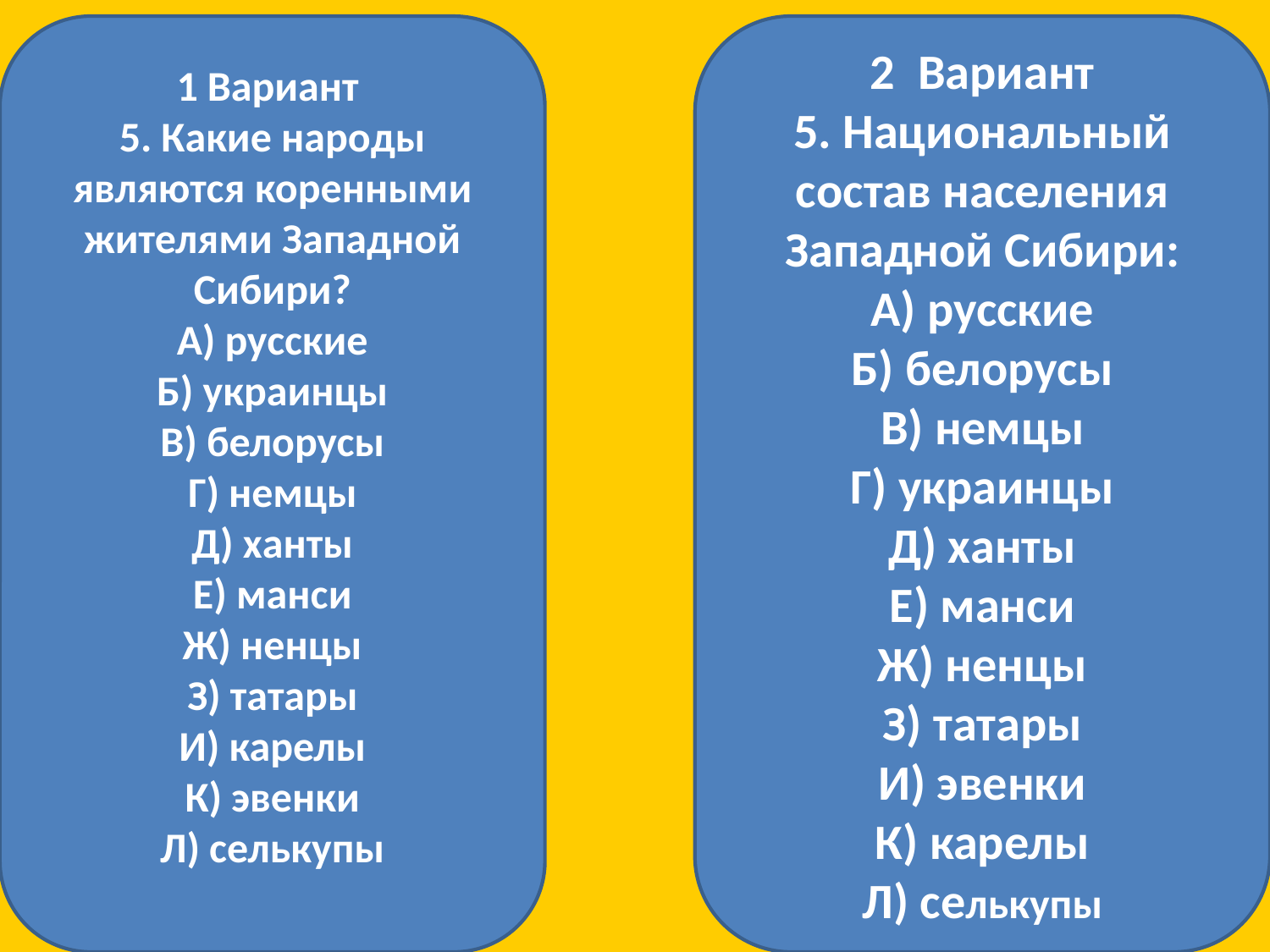

1 Вариант
5. Какие народы являются коренными жителями Западной Сибири?
А) русские
Б) украинцы
В) белорусы
Г) немцы
Д) ханты
Е) манси
Ж) ненцы
З) татары
И) карелы
К) эвенки
Л) селькупы

Вариант
5. Национальный состав населения Западной Сибири:
А) русские
Б) белорусы
В) немцы
Г) украинцы
Д) ханты
Е) манси
Ж) ненцы
З) татары
И) эвенки
К) карелы
Л) селькупы